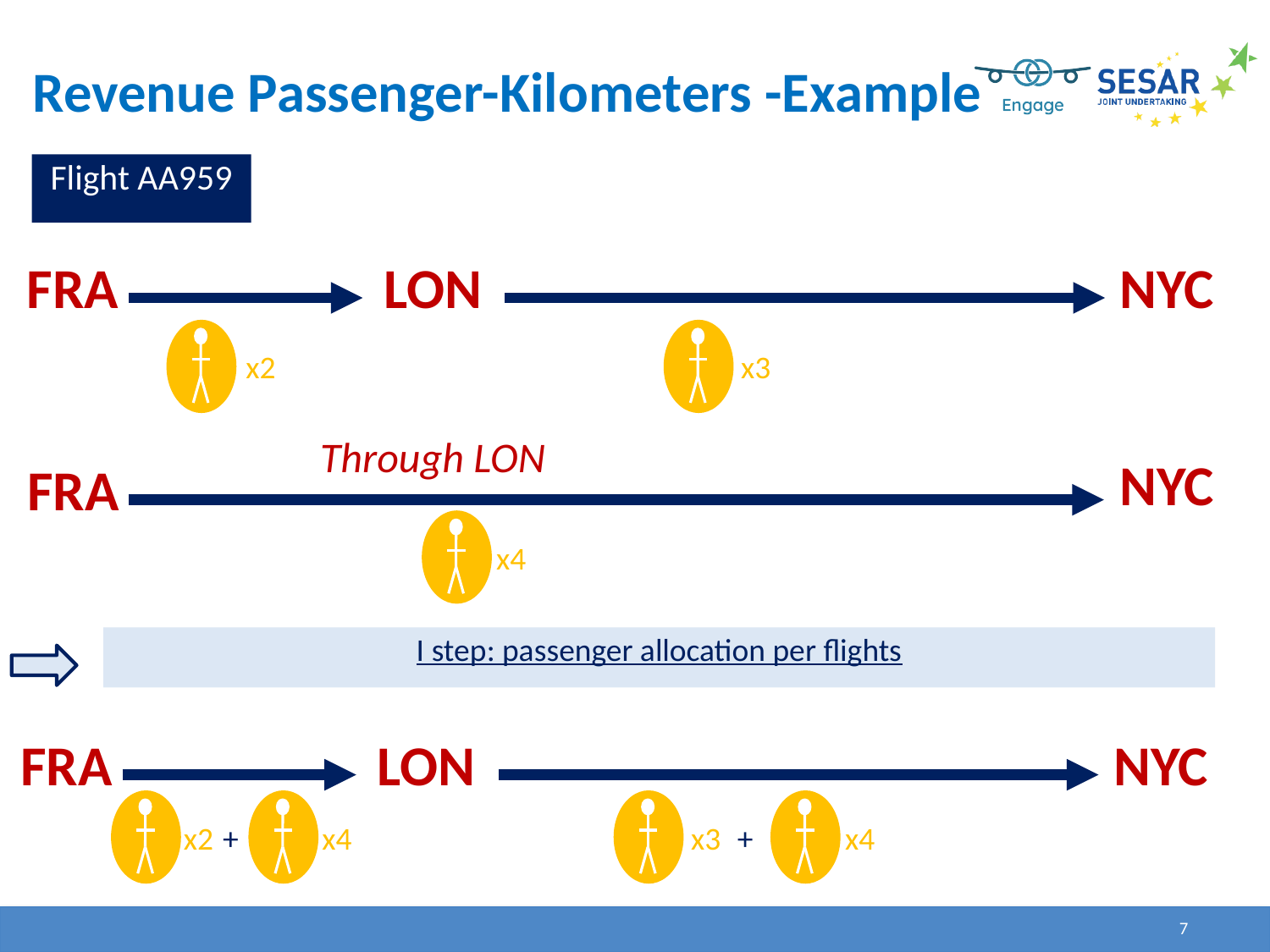

Revenue Passenger-Kilometers -Example
Flight AA959
FRA
LON
NYC

x2
x3
Through LON
NYC
FRA

x4
I step: passenger allocation per flights

FRA
LON
NYC

x2
+
x4
x3
+
x4
7